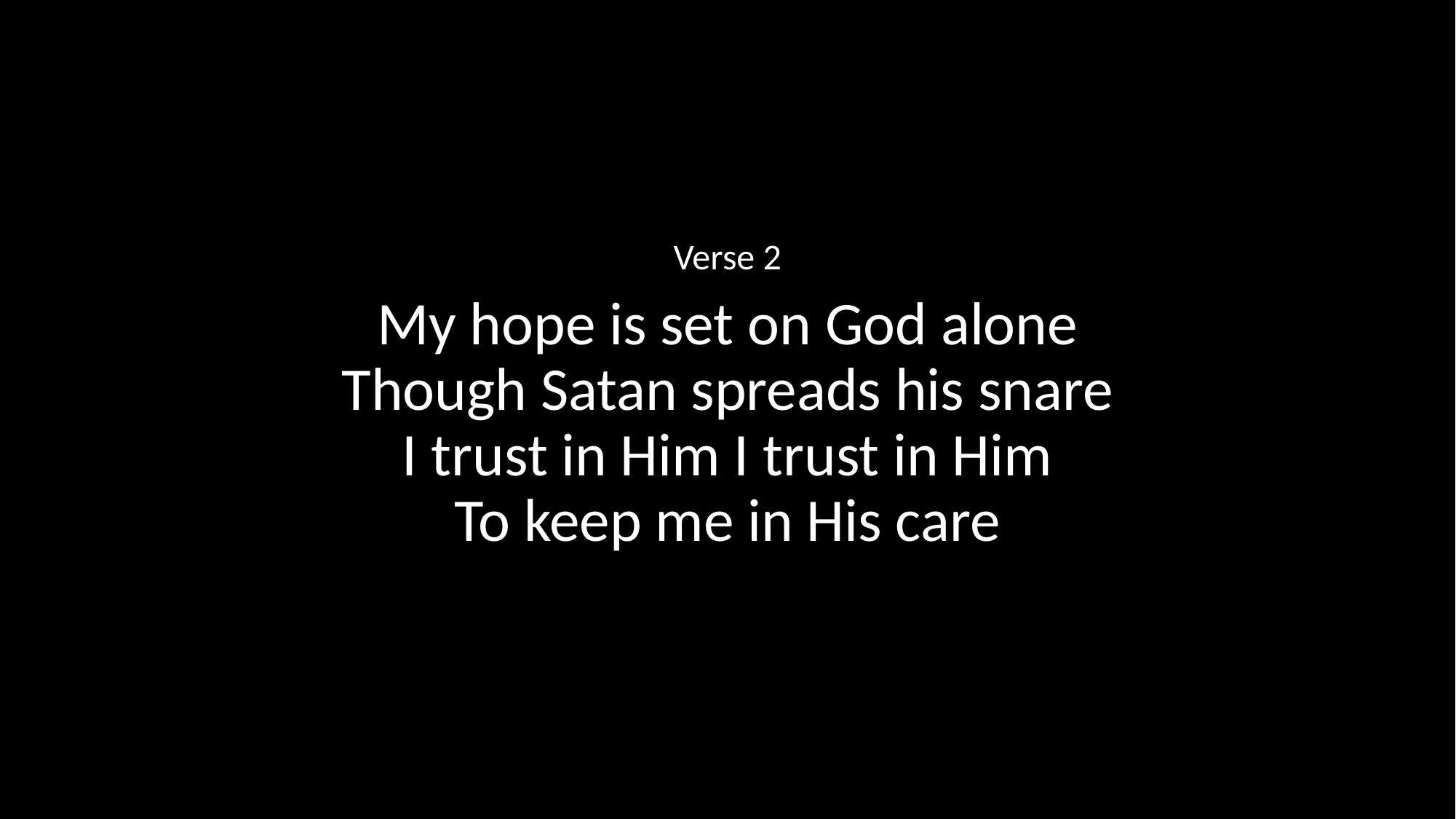

Verse 2
My hope is set on God alone
Though Satan spreads his snare
I trust in Him I trust in Him
To keep me in His care